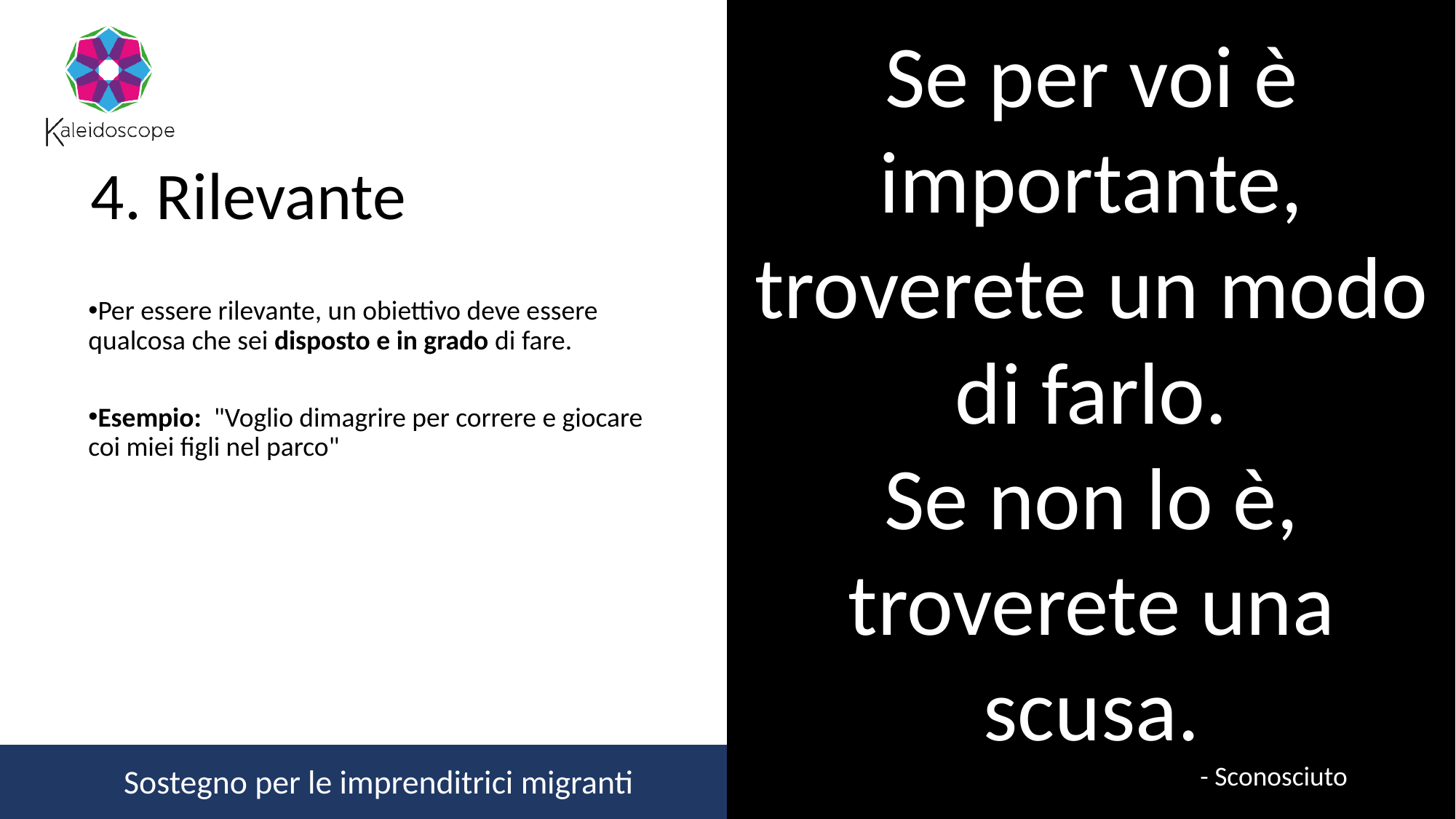

Se per voi è importante, troverete un modo di farlo.
Se non lo è, troverete una scusa.
                                                           - Sconosciuto
4. Rilevante
Per essere rilevante, un obiettivo deve essere qualcosa che sei disposto e in grado di fare.

Esempio:  "Voglio dimagrire per correre e giocare coi miei figli nel parco"
17